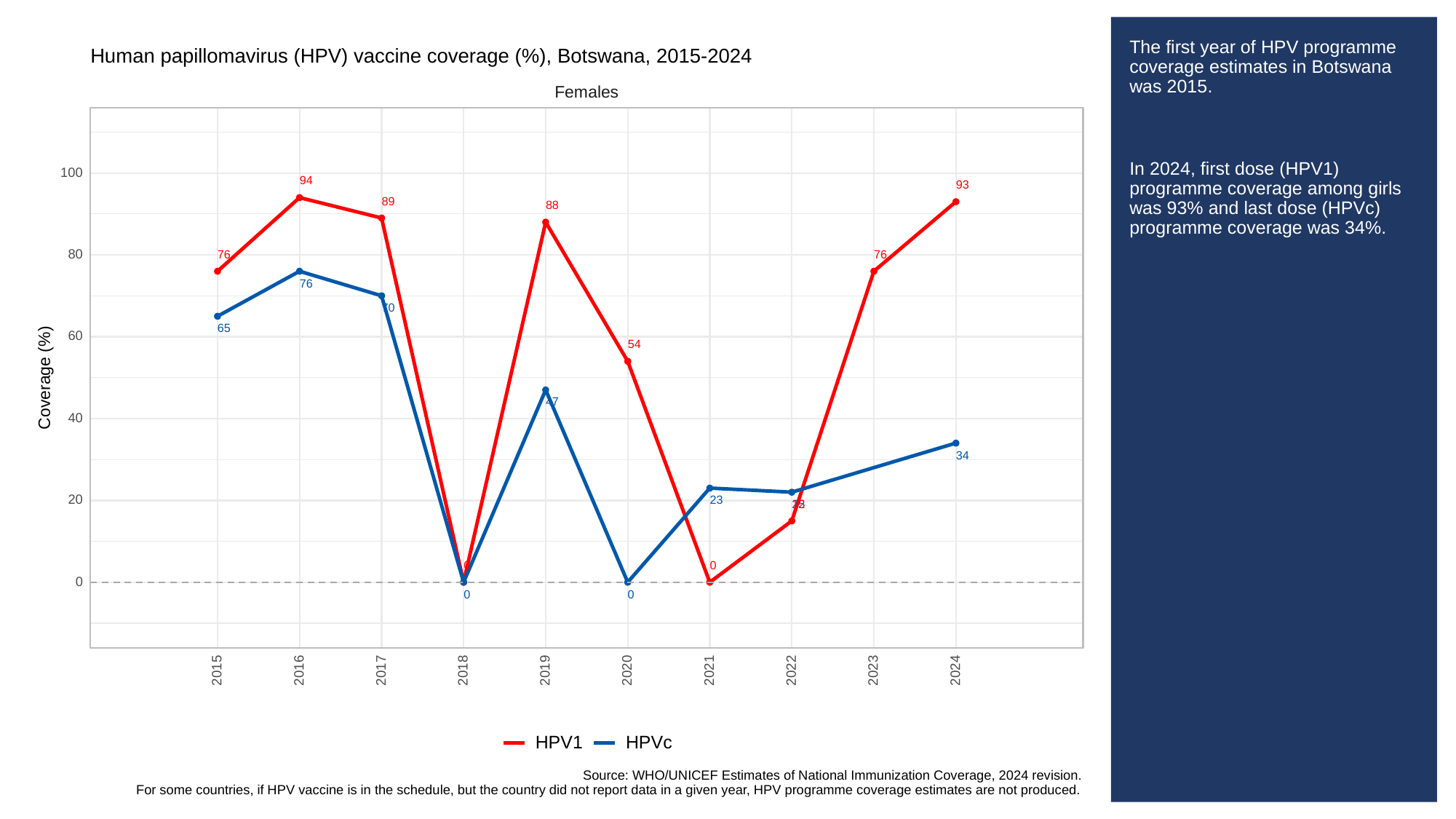

# The first year of HPV programme coverage estimates in Botswana was 2015.

In 2024, first dose (HPV1) programme coverage among girls was 93% and last dose (HPVc) programme coverage was 34%.

Human papillomavirus (HPV) vaccine coverage (%), Botswana, 2015-2024
Females

100

94
93

89

88

80
76
76

76

70

65
60

54

Coverage (%)

47
40

34

20
23
15

22

0
0
0

0
0

2023
2015
2016
2017
2018
2019
2020
2021
2022
2024
HPVc
HPV1

Source: WHO/UNICEF Estimates of National Immunization Coverage, 2024 revision.
For some countries, if HPV vaccine is in the schedule, but the country did not report data in a given year, HPV programme coverage estimates are not produced.